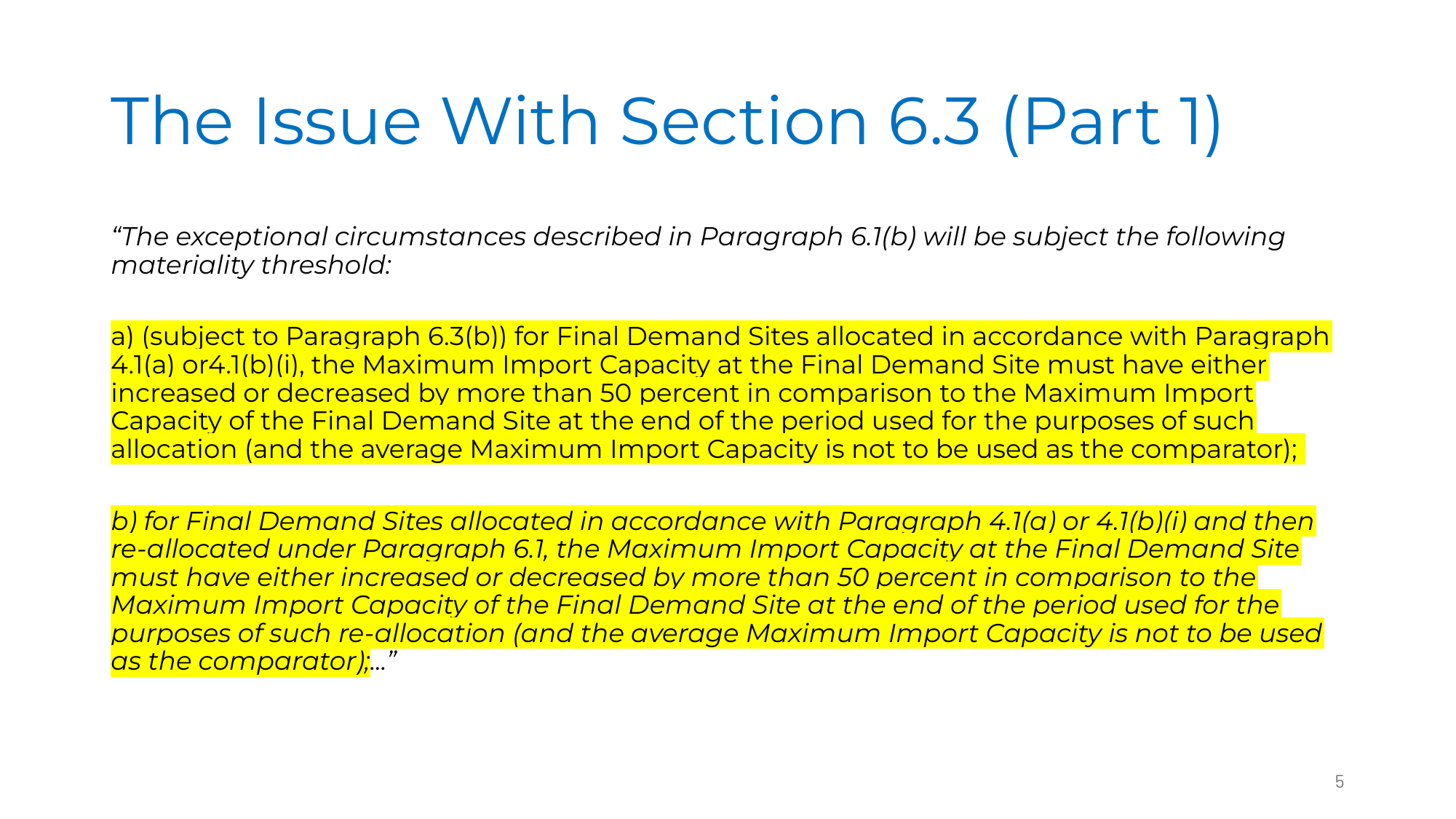

# The Issue With Section 6.3 (Part 1)
“The exceptional circumstances described in Paragraph 6.1(b) will be subject the following materiality threshold:

a) (subject to Paragraph 6.3(b)) for Final Demand Sites allocated in accordance with Paragraph 4.1(a) or4.1(b)(i), the Maximum Import Capacity at the Final Demand Site must have either increased or decreased by more than 50 percent in comparison to the Maximum Import Capacity of the Final Demand Site at the end of the period used for the purposes of such allocation (and the average Maximum Import Capacity is not to be used as the comparator);

b) for Final Demand Sites allocated in accordance with Paragraph 4.1(a) or 4.1(b)(i) and then re-allocated under Paragraph 6.1, the Maximum Import Capacity at the Final Demand Site must have either increased or decreased by more than 50 percent in comparison to the Maximum Import Capacity of the Final Demand Site at the end of the period used for the purposes of such re-allocation (and the average Maximum Import Capacity is not to be used as the comparator);...”

5